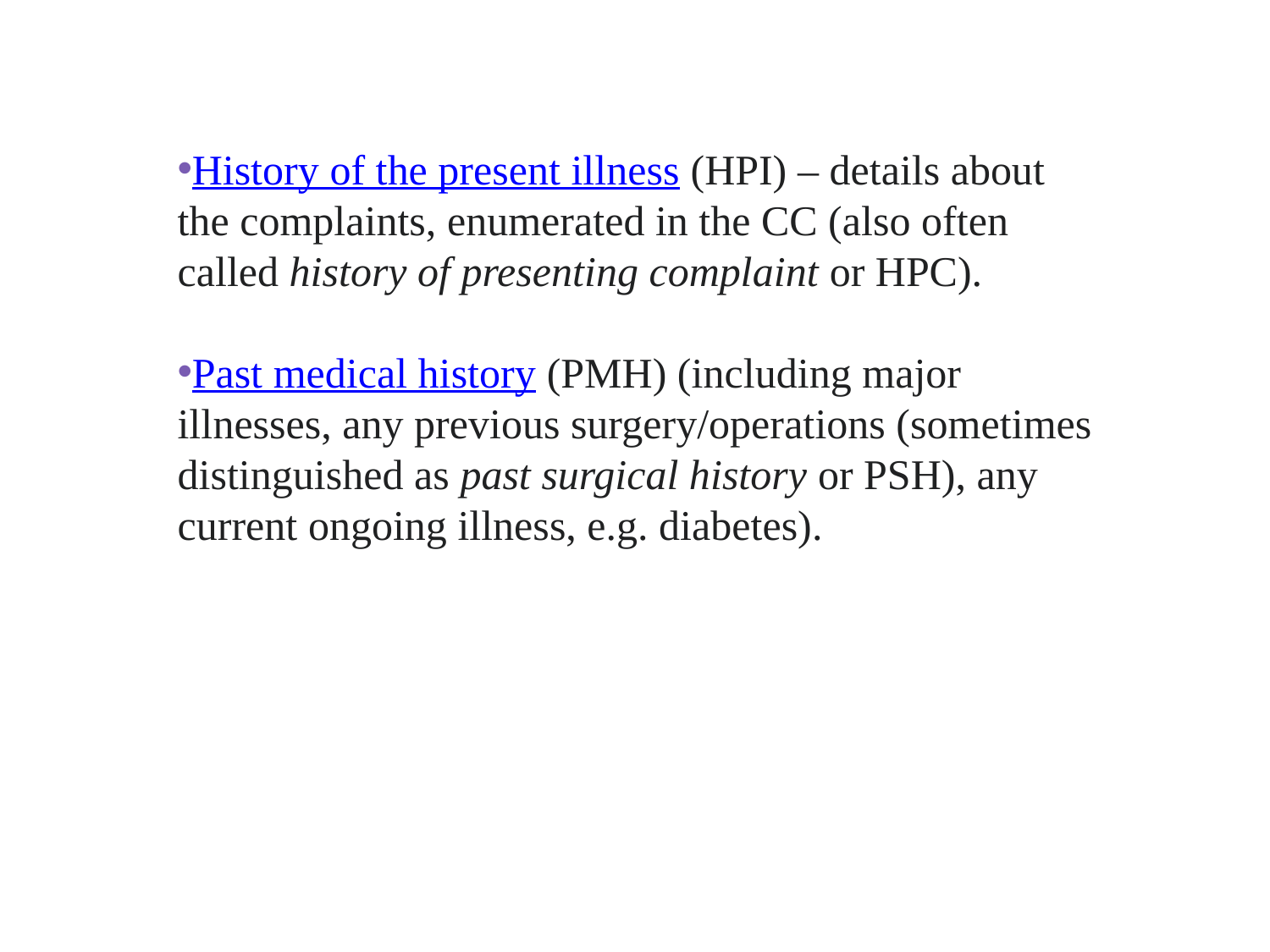

History of the present illness (HPI) – details about the complaints, enumerated in the CC (also often called history of presenting complaint or HPC).

Past medical history (PMH) (including major illnesses, any previous surgery/operations (sometimes distinguished as past surgical history or PSH), any current ongoing illness, e.g. diabetes).